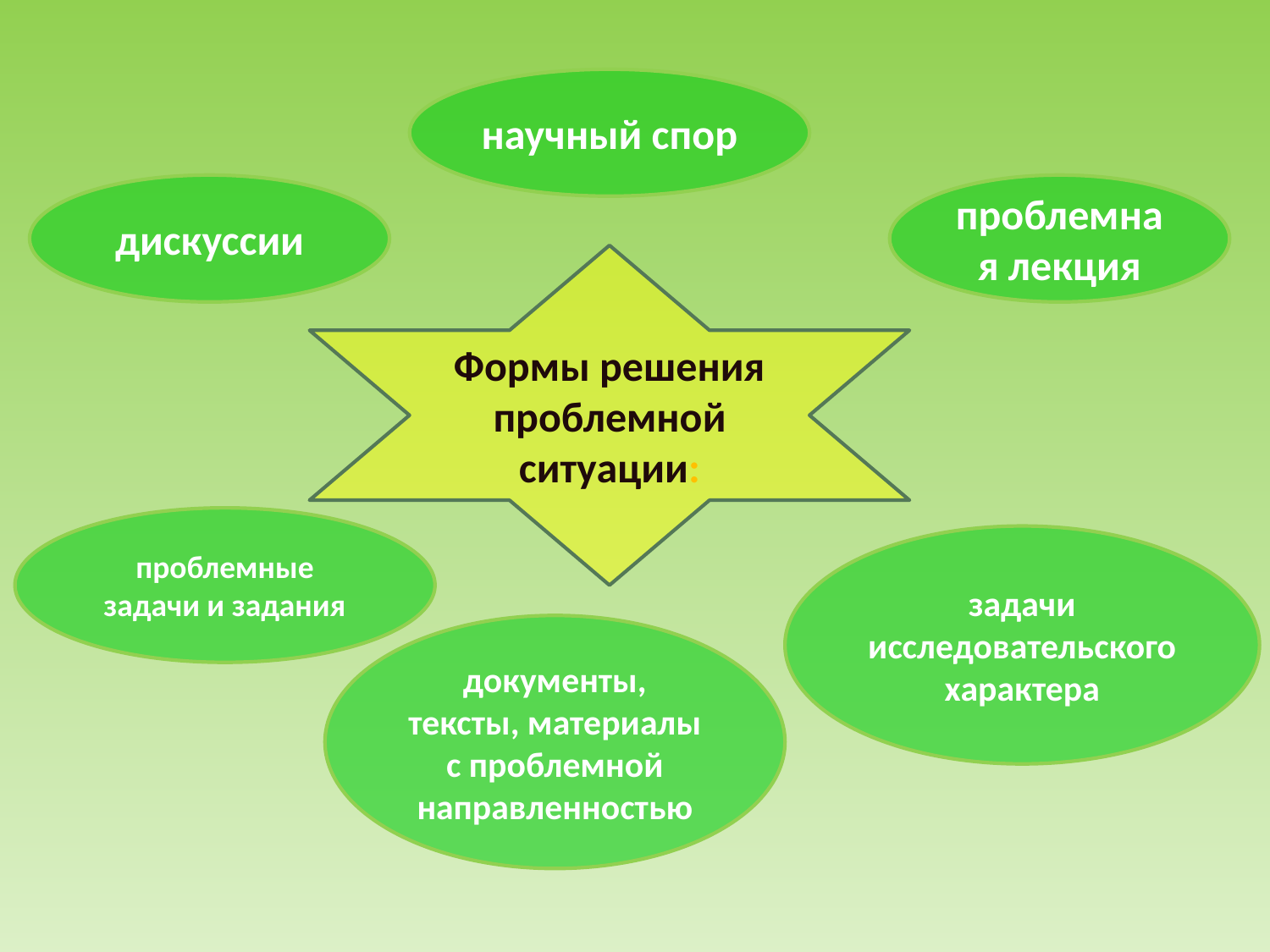

научный спор
дискуссии
проблемная лекция

Формы решения проблемной ситуации:
проблемные задачи и задания
задачи исследовательского характера
документы, тексты, материалы с проблемной направленностью